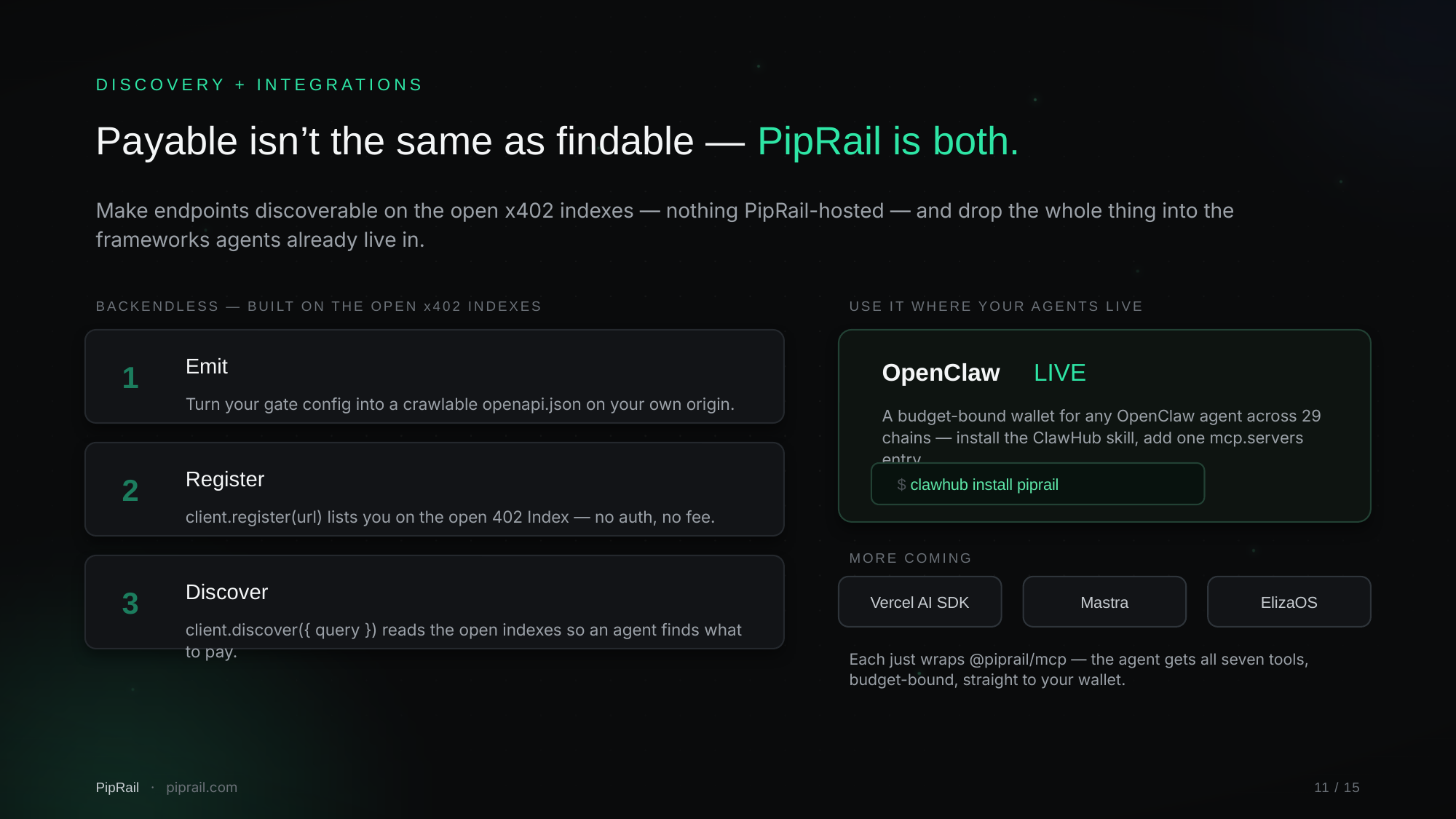

DISCOVERY + INTEGRATIONS
Payable isn’t the same as findable — PipRail is both.
Make endpoints discoverable on the open x402 indexes — nothing PipRail-hosted — and drop the whole thing into the frameworks agents already live in.
BACKENDLESS — BUILT ON THE OPEN x402 INDEXES
USE IT WHERE YOUR AGENTS LIVE

1

Emit
OpenClaw     LIVE
Turn your gate config into a crawlable openapi.json on your own origin.
A budget-bound wallet for any OpenClaw agent across 29 chains — install the ClawHub skill, add one mcp.servers entry.

2
Register

$ clawhub install piprail
client.register(url) lists you on the open 402 Index — no auth, no fee.
MORE COMING

3
Discover

Vercel AI SDK

Mastra

ElizaOS
client.discover({ query }) reads the open indexes so an agent finds what to pay.
Each just wraps @piprail/mcp — the agent gets all seven tools, budget-bound, straight to your wallet.
PipRail   ·   piprail.com
11 / 15